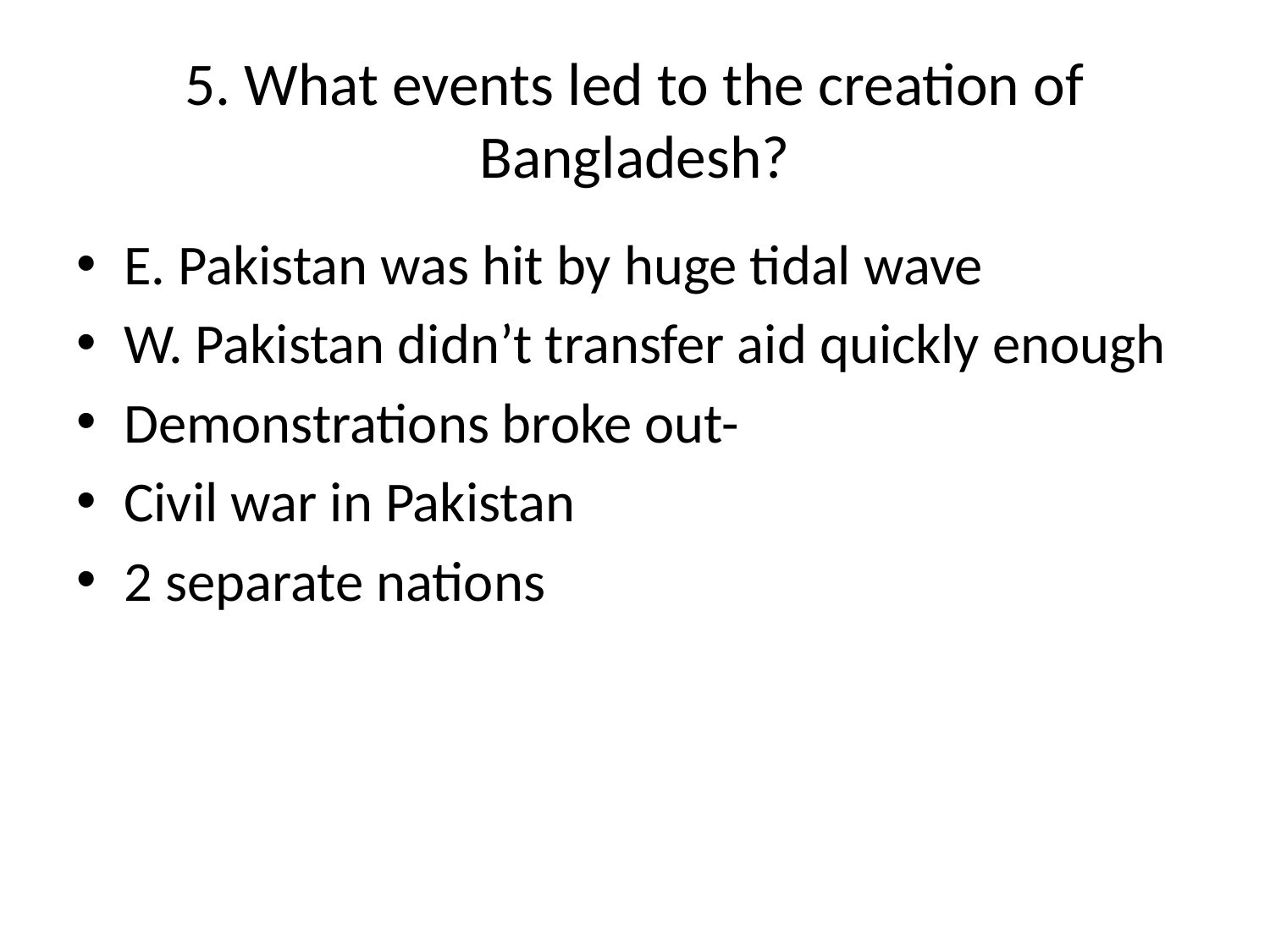

# 5. What events led to the creation of Bangladesh?
E. Pakistan was hit by huge tidal wave
W. Pakistan didn’t transfer aid quickly enough
Demonstrations broke out-
Civil war in Pakistan
2 separate nations